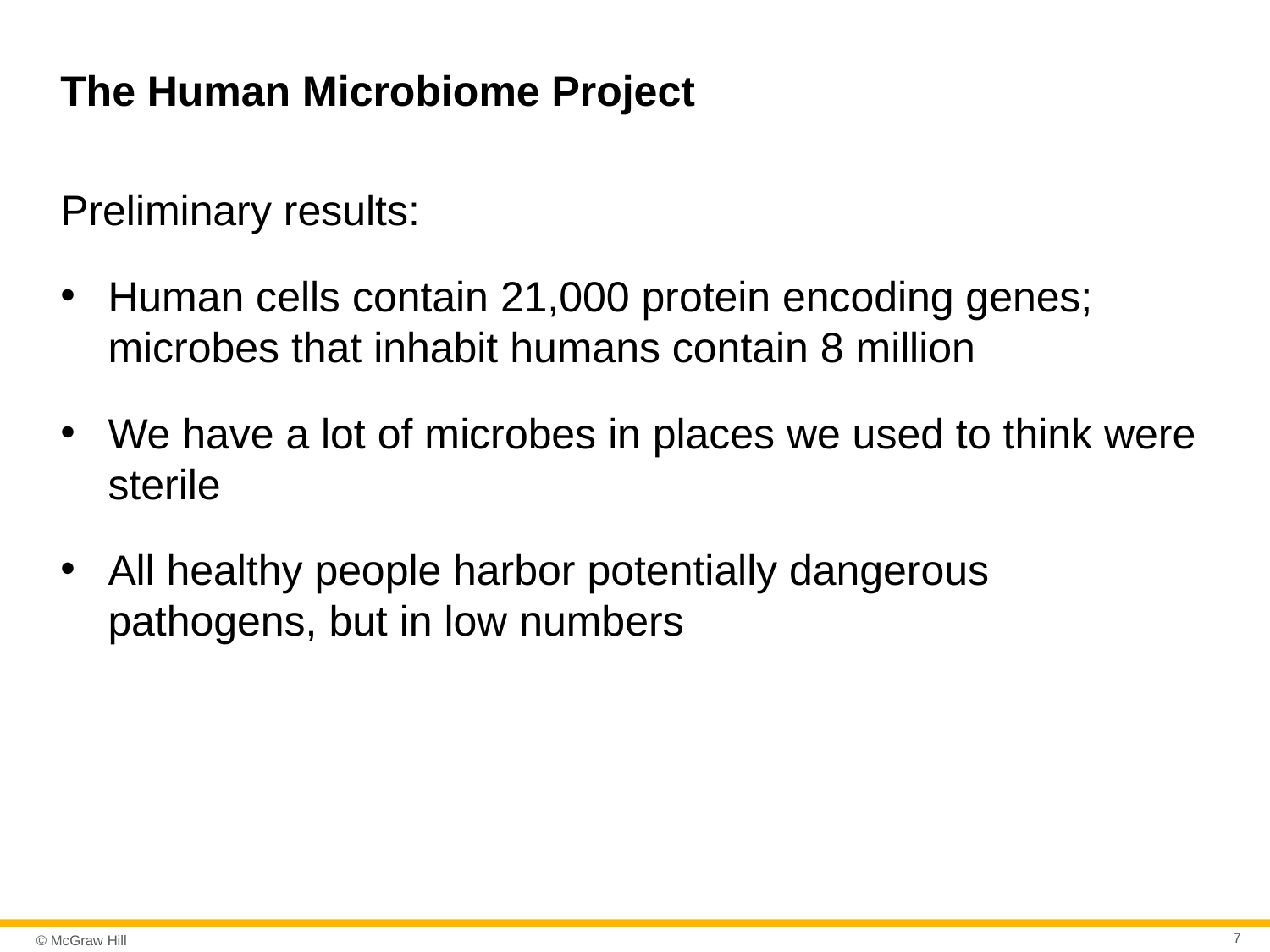

# The Human Microbiome Project
Preliminary results:
Human cells contain 21,000 protein encoding genes; microbes that inhabit humans contain 8 million
We have a lot of microbes in places we used to think were sterile
All healthy people harbor potentially dangerous pathogens, but in low numbers